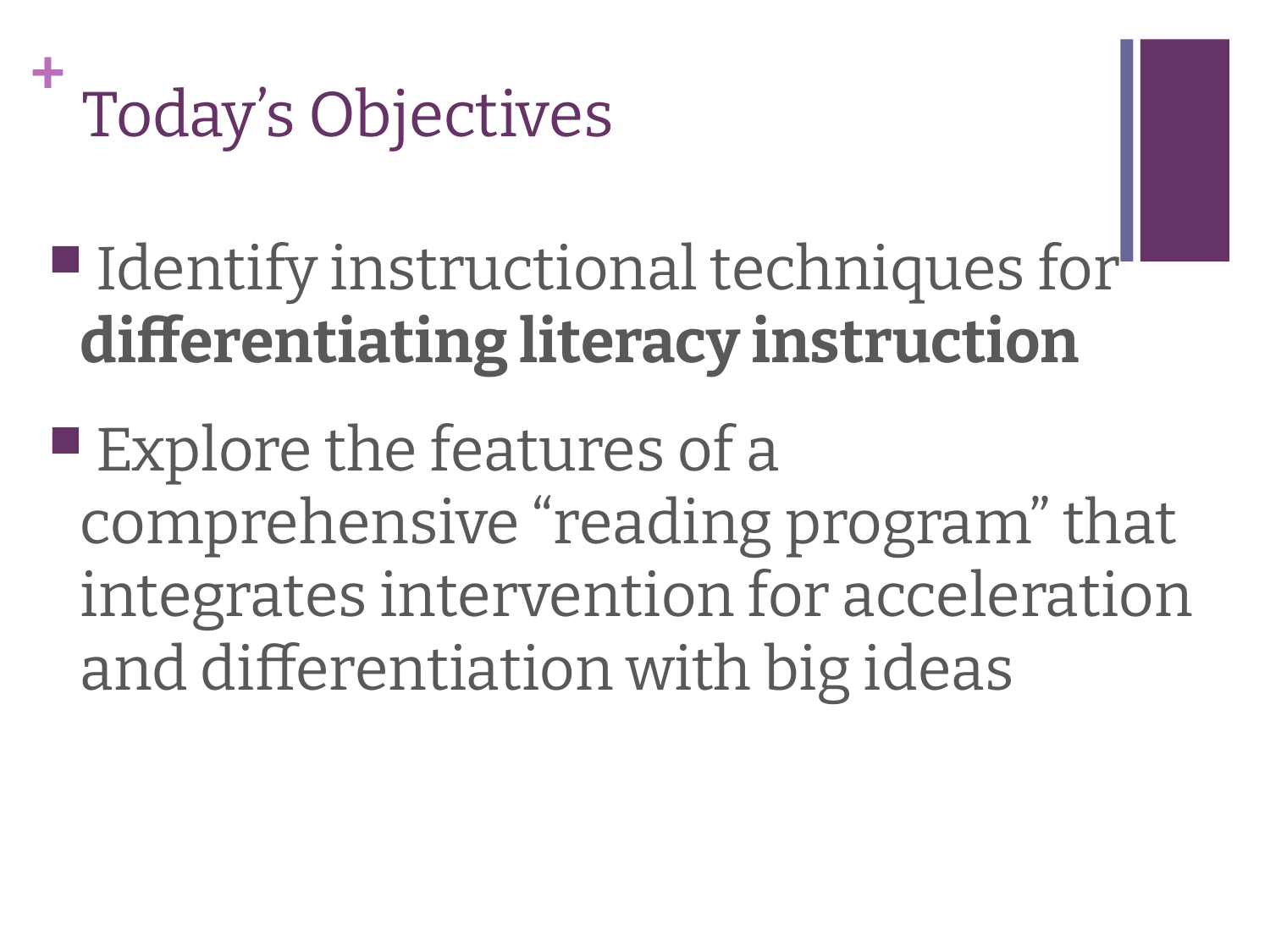

# Today’s Objectives
 Identify instructional techniques for differentiating literacy instruction
 Explore the features of a comprehensive “reading program” that integrates intervention for acceleration and differentiation with big ideas